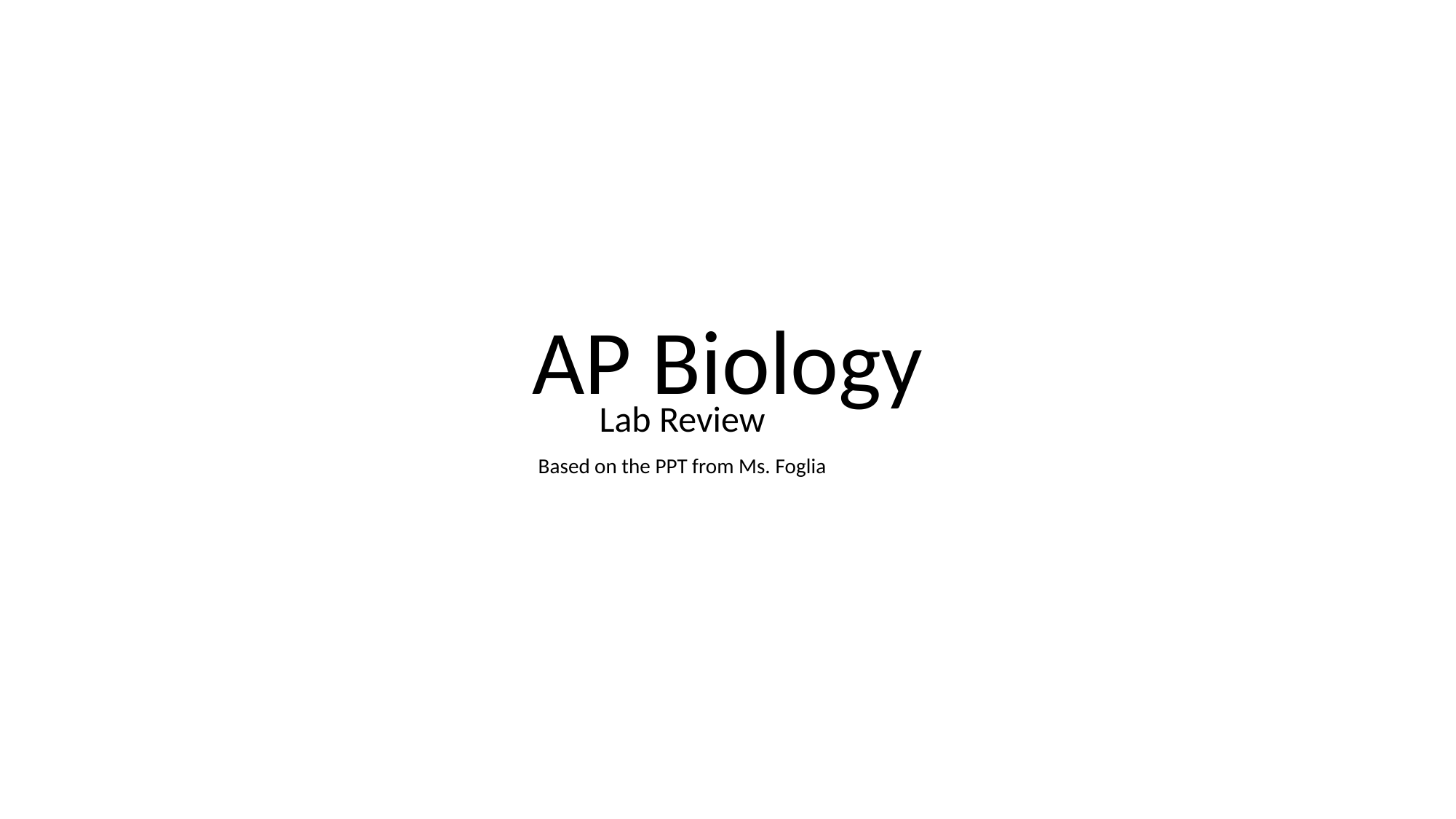

# AP Biology
Lab Review
Based on the PPT from Ms. Foglia